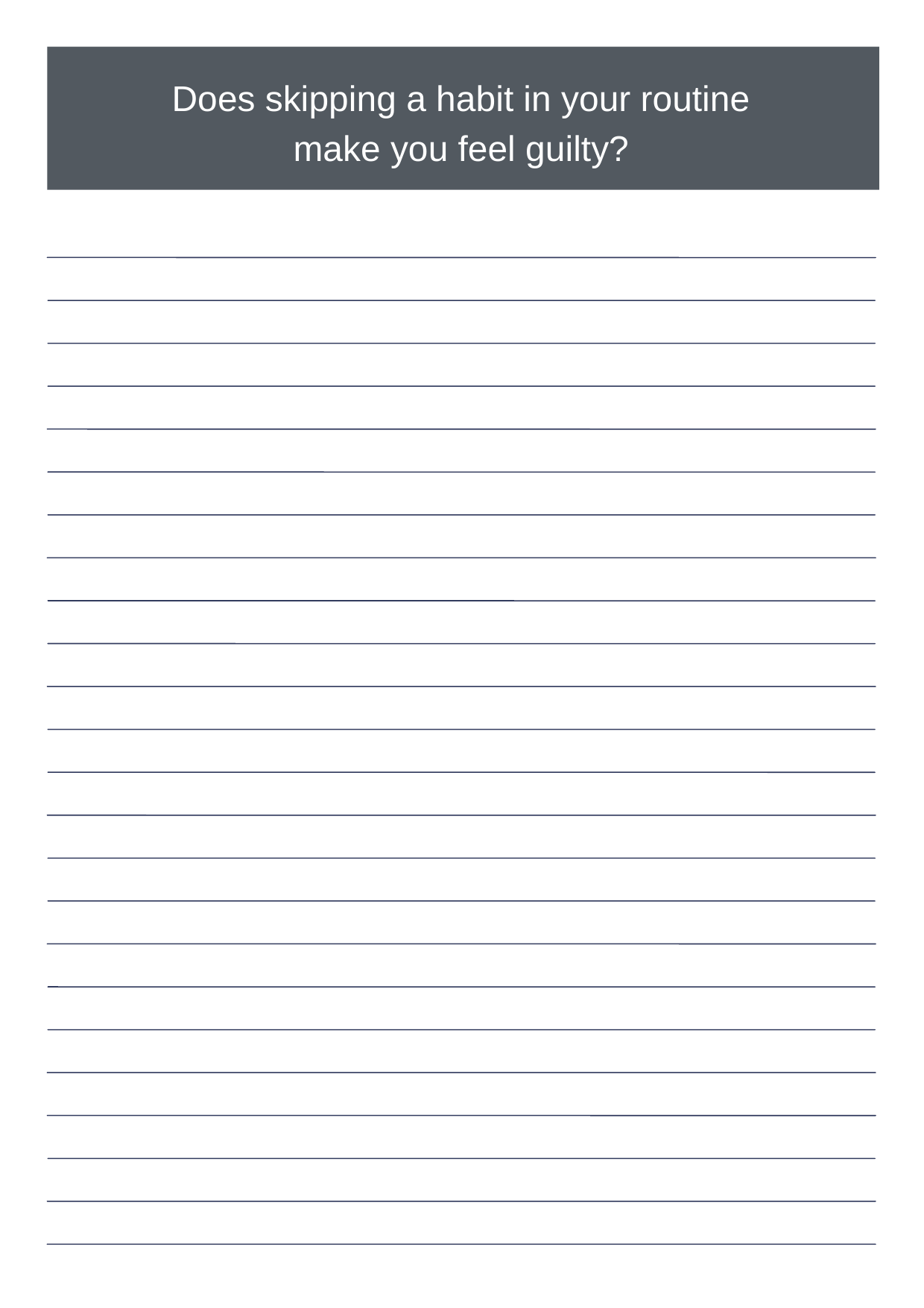

Does skipping a habit in your routine make you feel guilty?